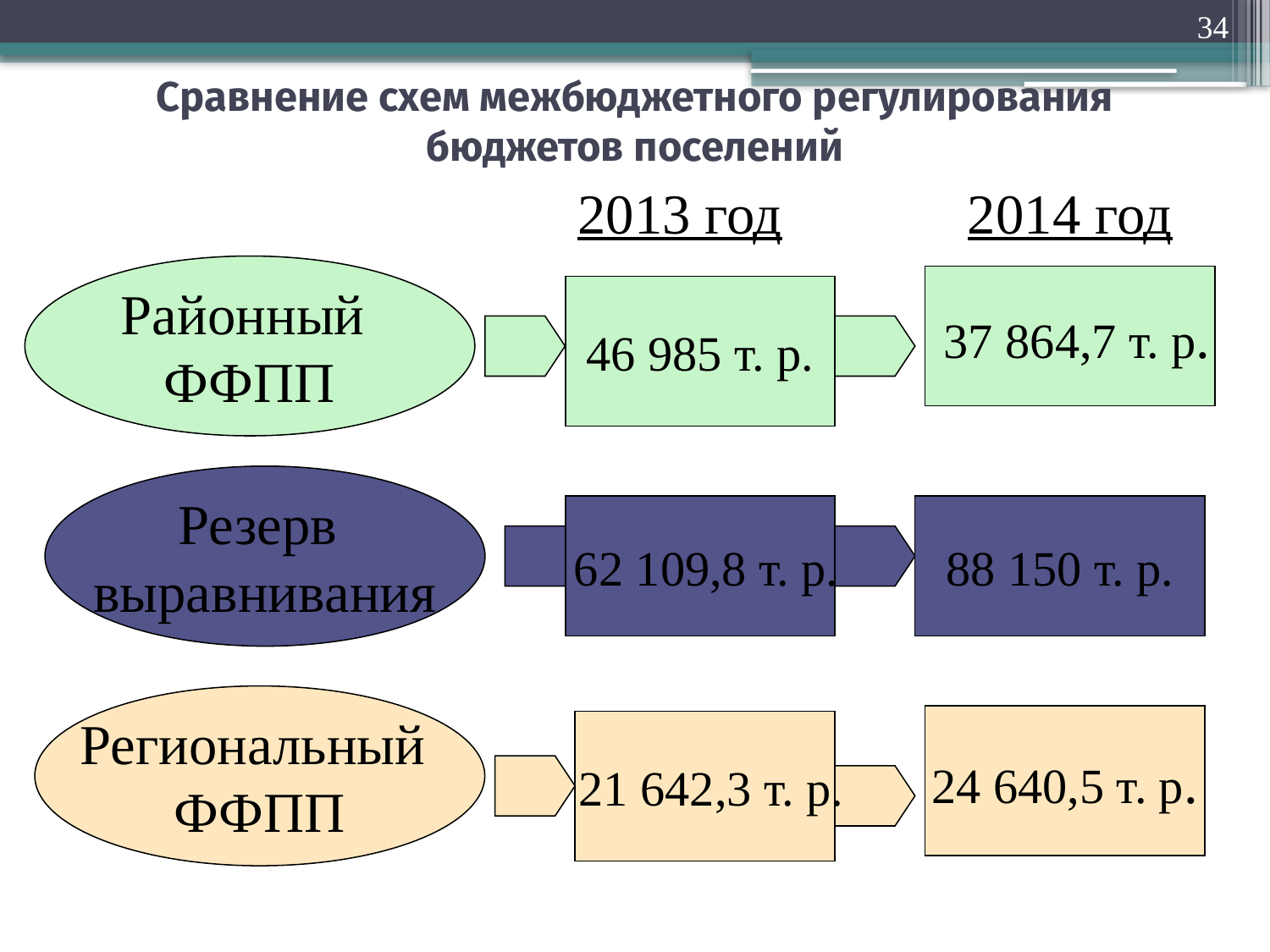

34
# Сравнение схем межбюджетного регулирования бюджетов поселений
2013 год
2014 год

|  |
| --- |
Районный
ФФПП
 37 864,7 т. р.
46 985 т. р.

Резерв
выравнивания
 62 109,8 т. р.
88 150 т. р.

Региональный
ФФПП
24 640,5 т. р.
 21 642,3 т. р.